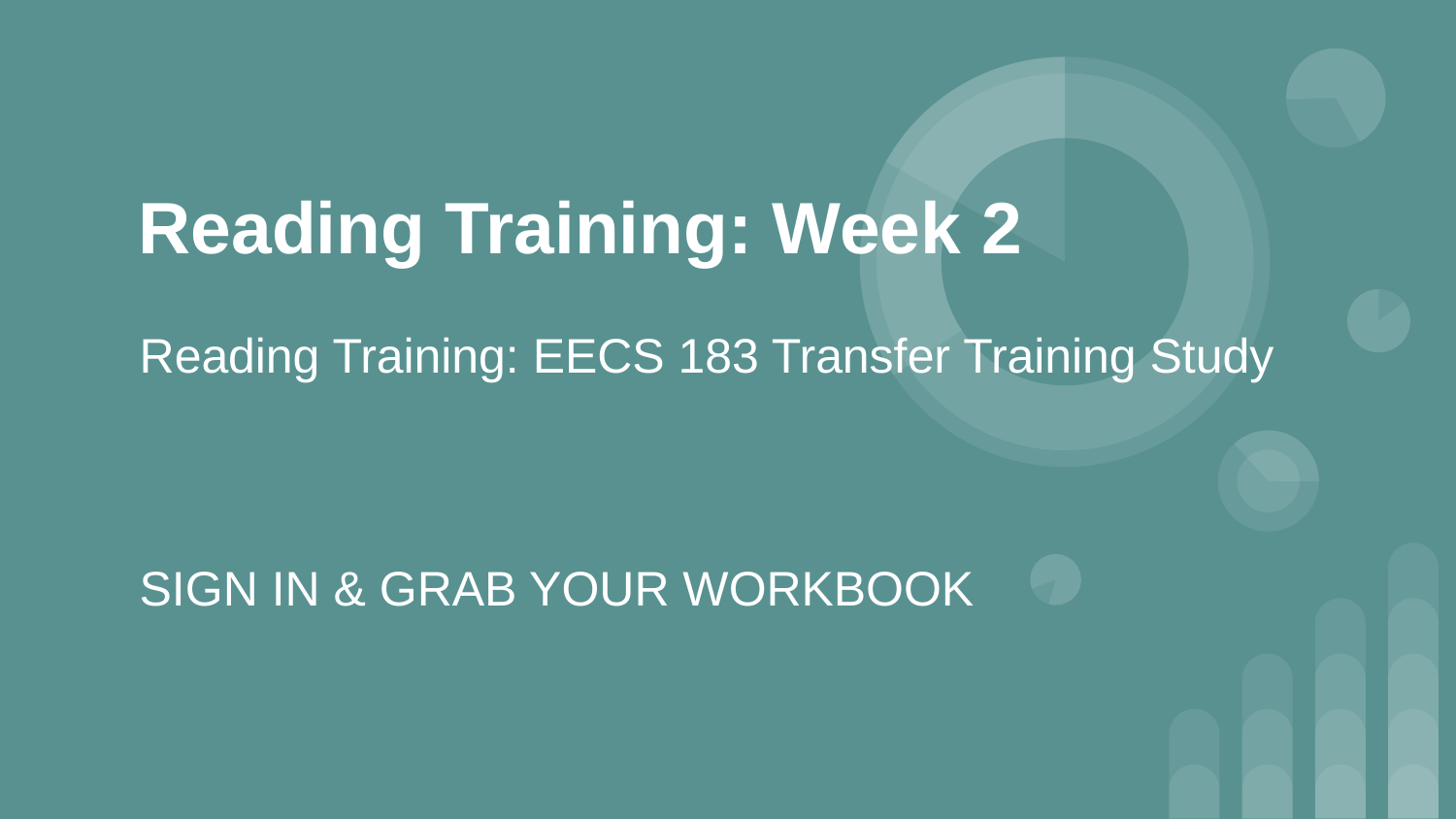

# Reading Training: Week 2
Reading Training: EECS 183 Transfer Training Study

SIGN IN & GRAB YOUR WORKBOOK